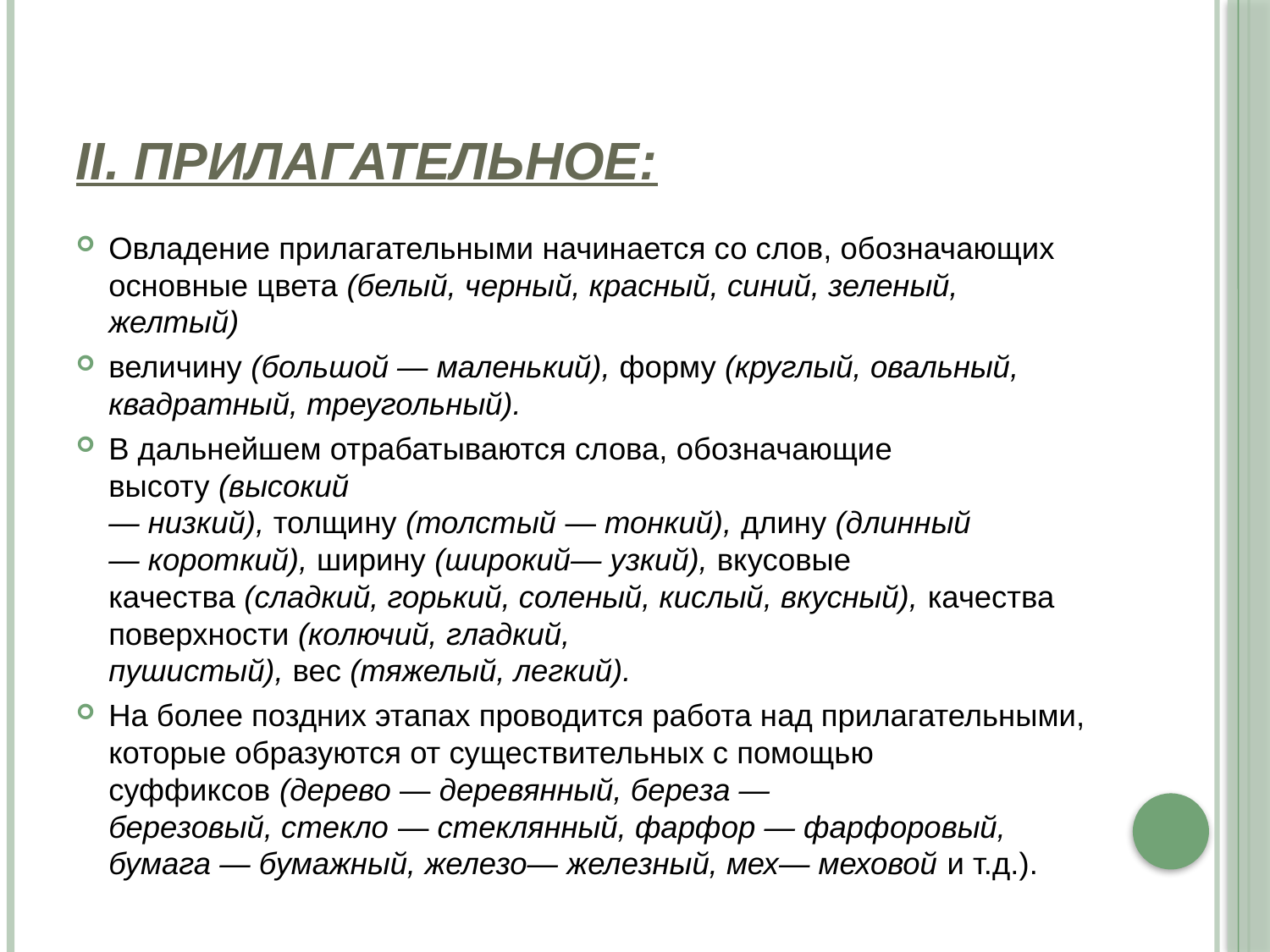

# II. Прилагательное:
Овладение прилагательными начинается со слов, обозначающих основные цвета (белый, черный, красный, синий, зеленый, желтый)
величину (большой — маленький), форму (круглый, овальный, квадратный, треугольный).
В дальнейшем отрабатываются слова, обозначающие высоту (высокий — низкий), толщину (толстый — тонкий), длину (длинный — короткий), ширину (широкий— узкий), вкусовые качества (сладкий, горький, соленый, кислый, вкусный), качества поверхности (колючий, гладкий, пушистый), вес (тяжелый, легкий).
На более поздних этапах проводится работа над прилагательными, которые образуются от существительных с помощью суффиксов (дерево — деревянный, береза — березовый, стекло — стеклянный, фарфор — фарфоровый, бумага — бумажный, железо— железный, мех— меховой и т.д.).